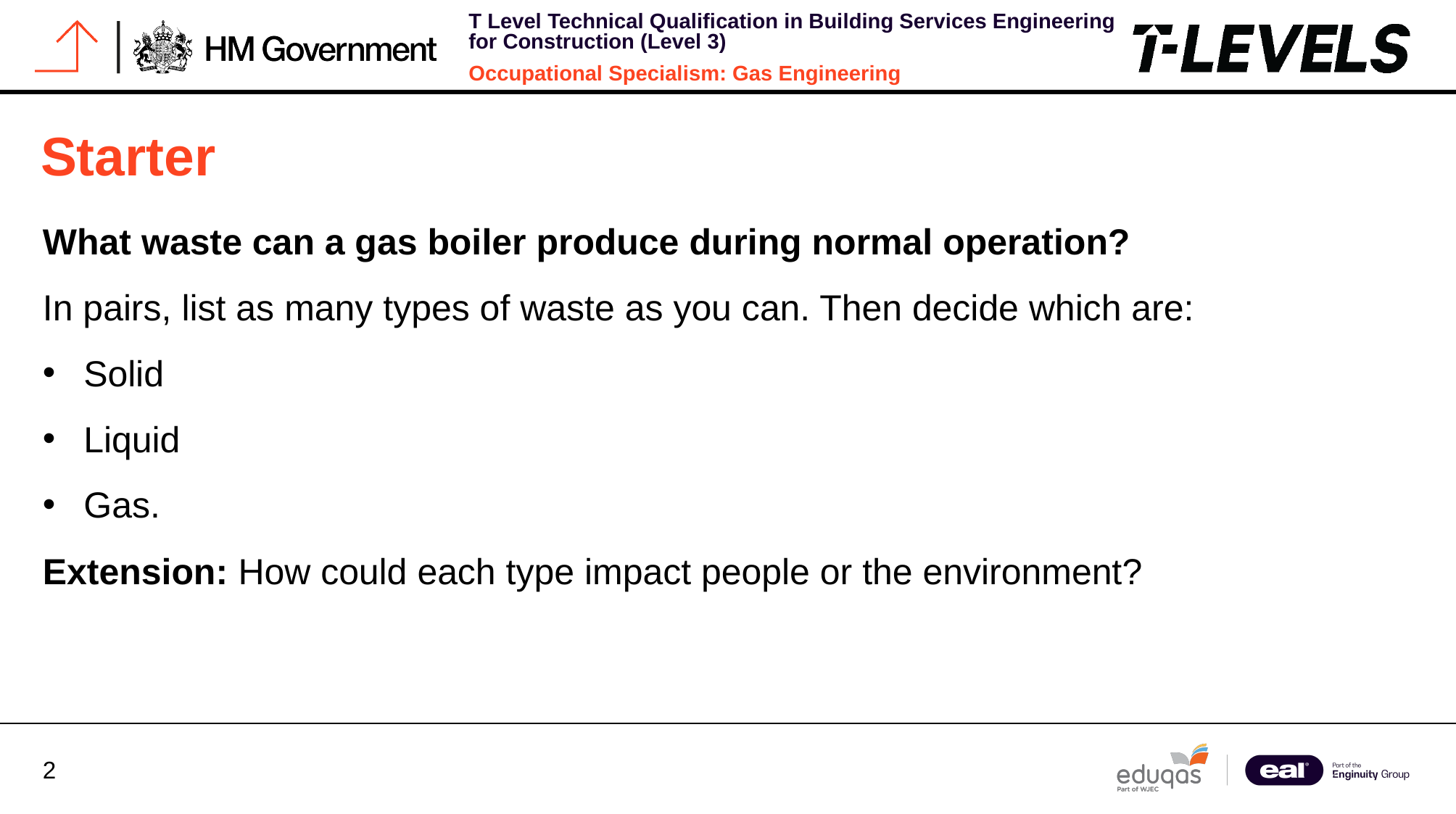

# Starter
What waste can a gas boiler produce during normal operation?
In pairs, list as many types of waste as you can. Then decide which are:
Solid
Liquid
Gas.
Extension: How could each type impact people or the environment?